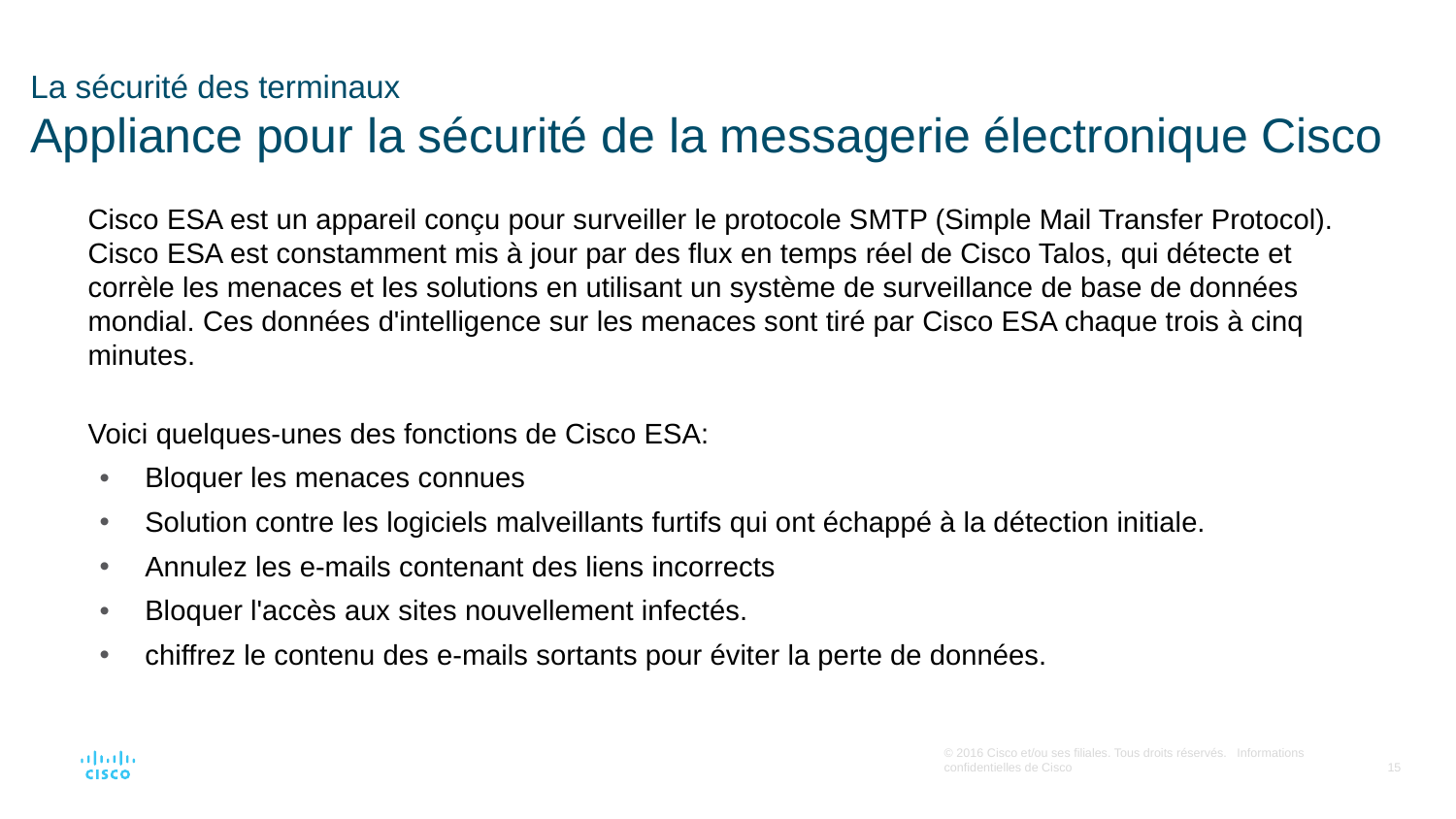

# La sécurité des terminaux Appliance pour la sécurité de la messagerie électronique Cisco
Cisco ESA est un appareil conçu pour surveiller le protocole SMTP (Simple Mail Transfer Protocol). Cisco ESA est constamment mis à jour par des flux en temps réel de Cisco Talos, qui détecte et corrèle les menaces et les solutions en utilisant un système de surveillance de base de données mondial. Ces données d'intelligence sur les menaces sont tiré par Cisco ESA chaque trois à cinq minutes.

Voici quelques-unes des fonctions de Cisco ESA:
Bloquer les menaces connues
Solution contre les logiciels malveillants furtifs qui ont échappé à la détection initiale.
Annulez les e-mails contenant des liens incorrects
Bloquer l'accès aux sites nouvellement infectés.
chiffrez le contenu des e-mails sortants pour éviter la perte de données.